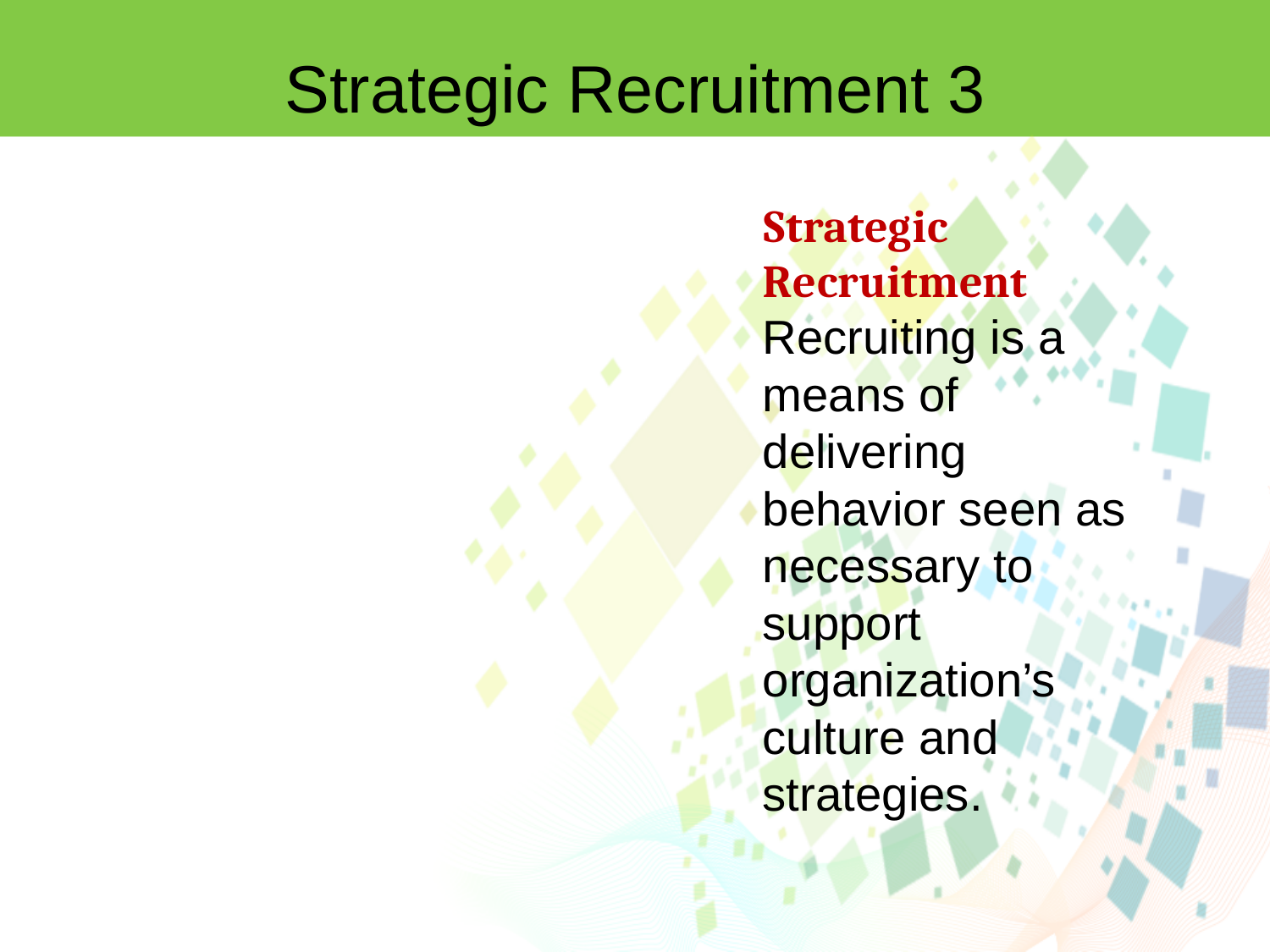

Strategic Recruitment 3
Strategic Recruitment
Recruiting is a means of delivering behavior seen as necessary to support organization’s culture and strategies.